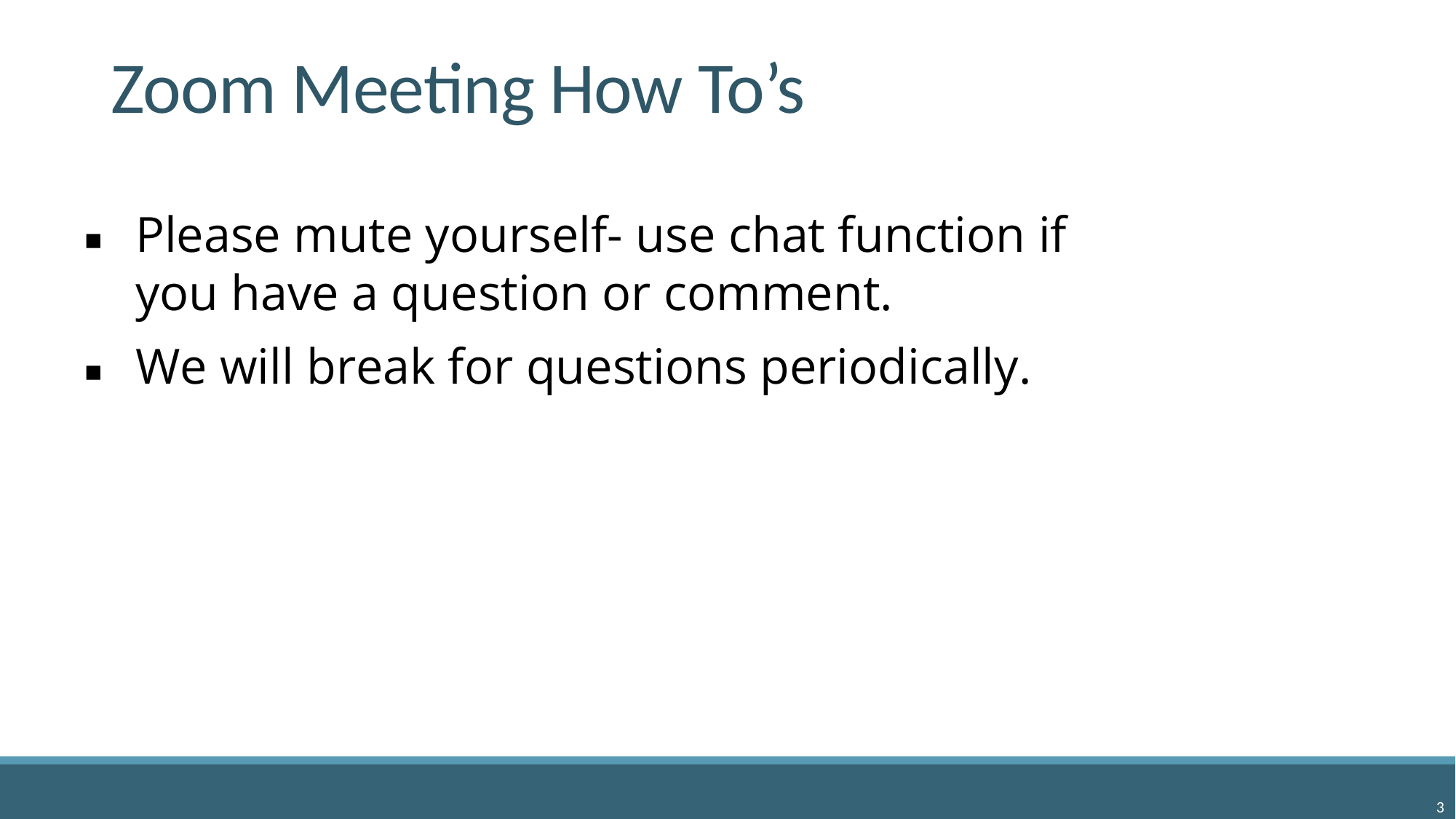

# Zoom Meeting How To’s
Please mute yourself- use chat function if you have a question or comment.
We will break for questions periodically.

3